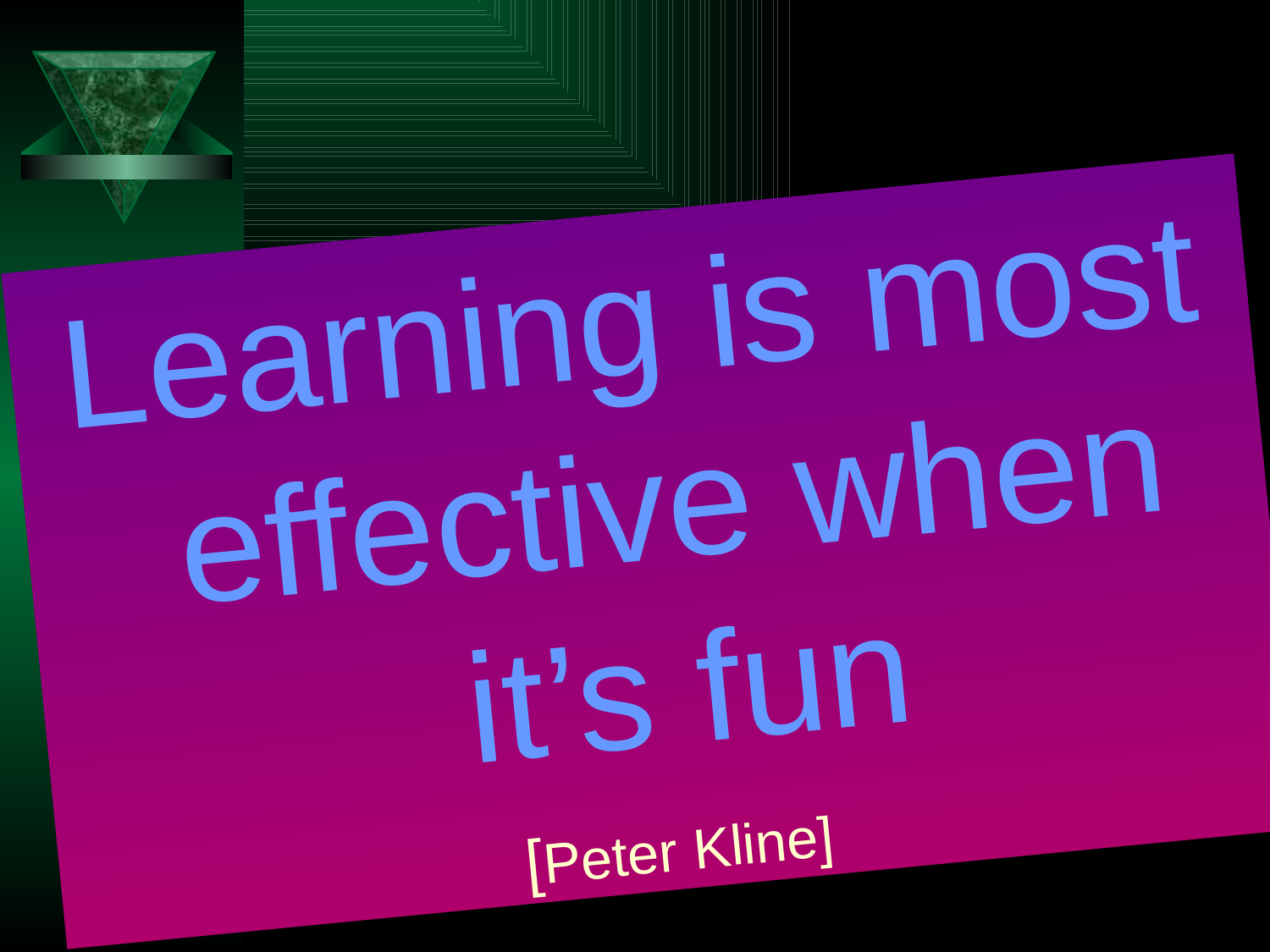

Learning is most effective when it’s fun
[Peter Kline]